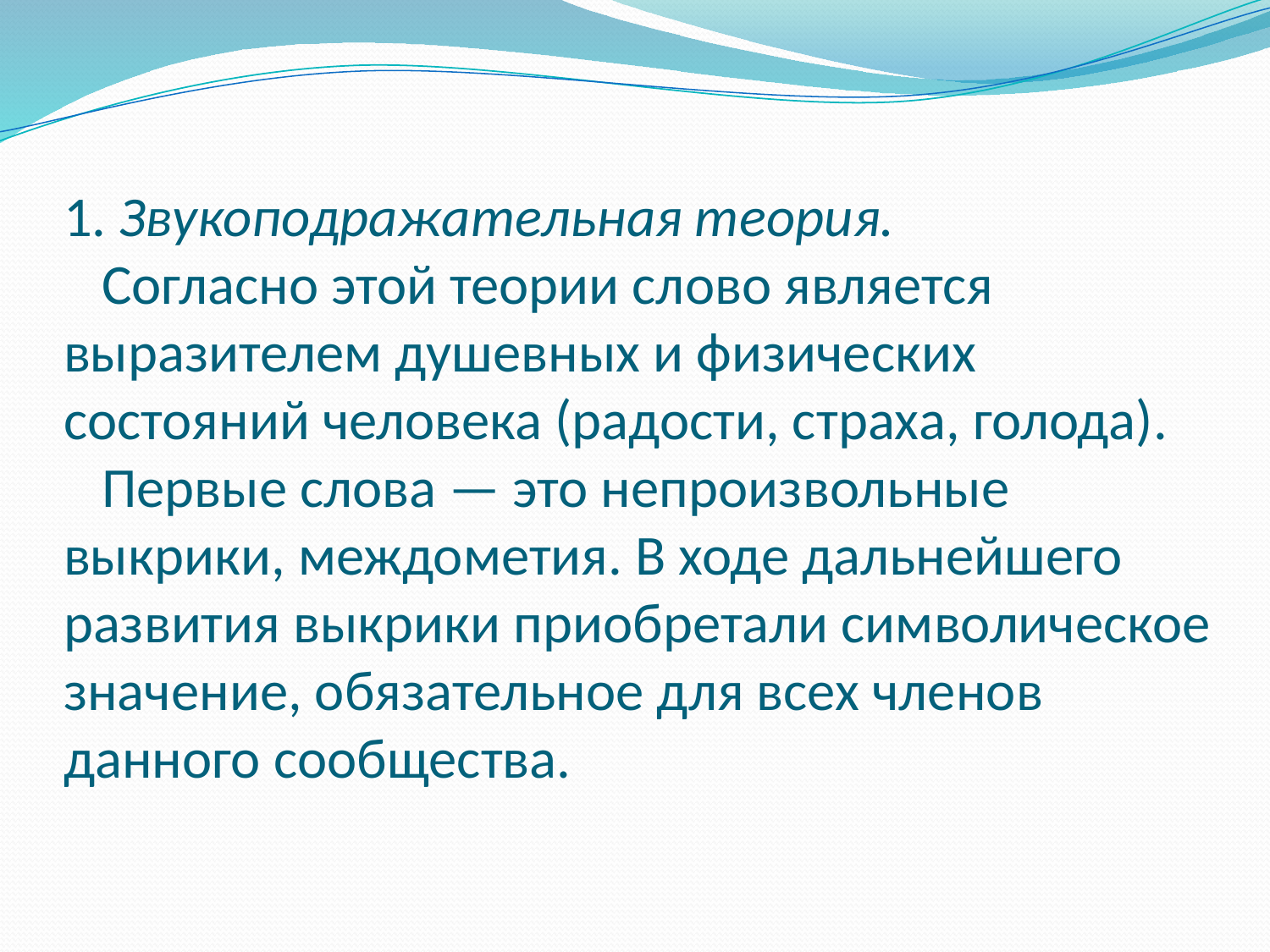

# 1. Звукоподражательная теория. Согласно этой теории слово является выразителем душевных и физических состояний человека (радости, страха, голода). Первые слова — это непроизвольные выкрики, междометия. В ходе дальнейшего развития выкрики приобретали символическое значение, обязательное для всех членов данного сообщества.